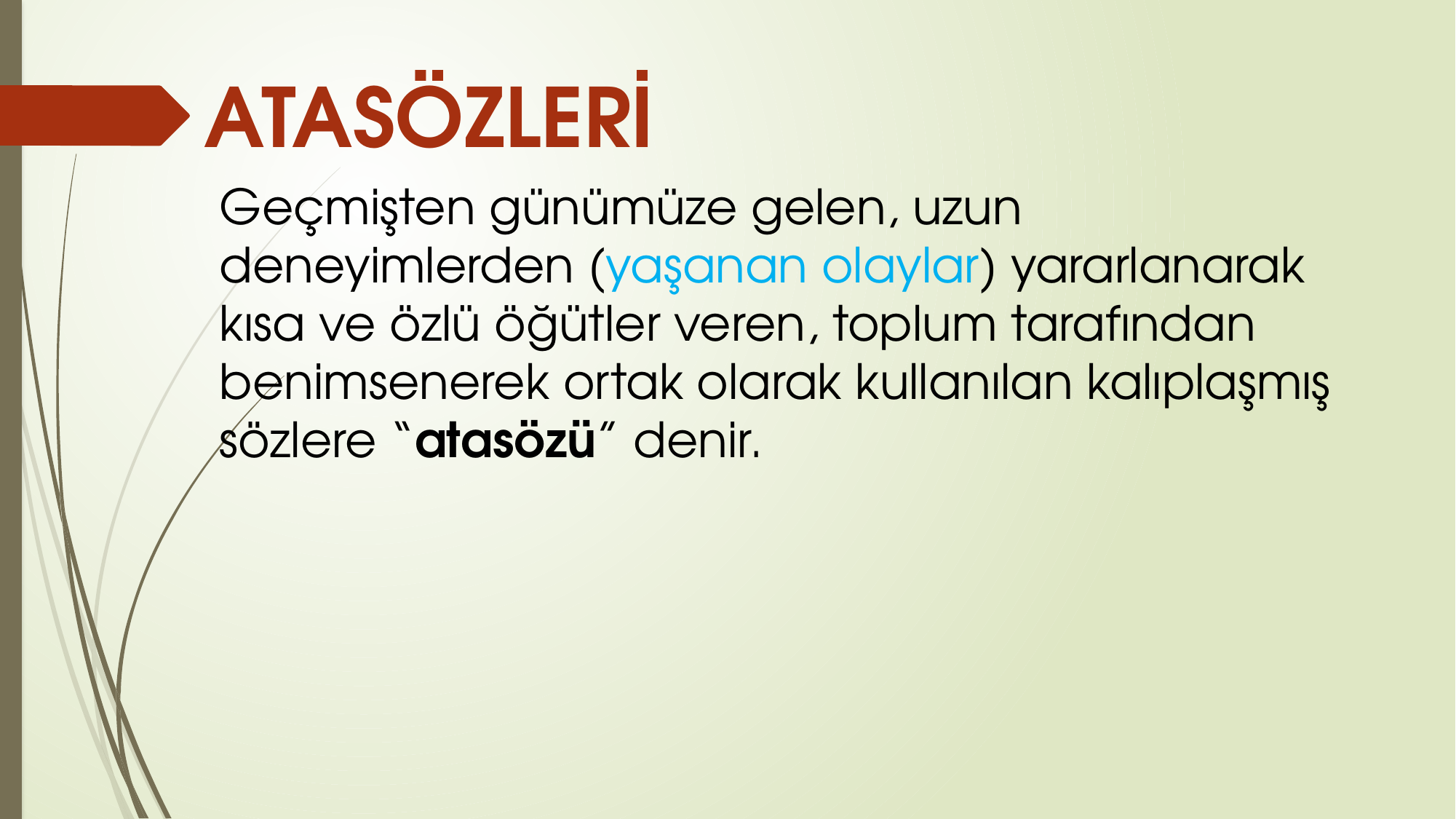

ATASÖZLERİ
Geçmişten günümüze gelen, uzun deneyimlerden (yaşanan olaylar) yararlanarak kısa ve özlü öğütler veren, toplum tarafından benimsenerek ortak olarak kullanılan kalıplaşmış sözlere “atasözü” denir.